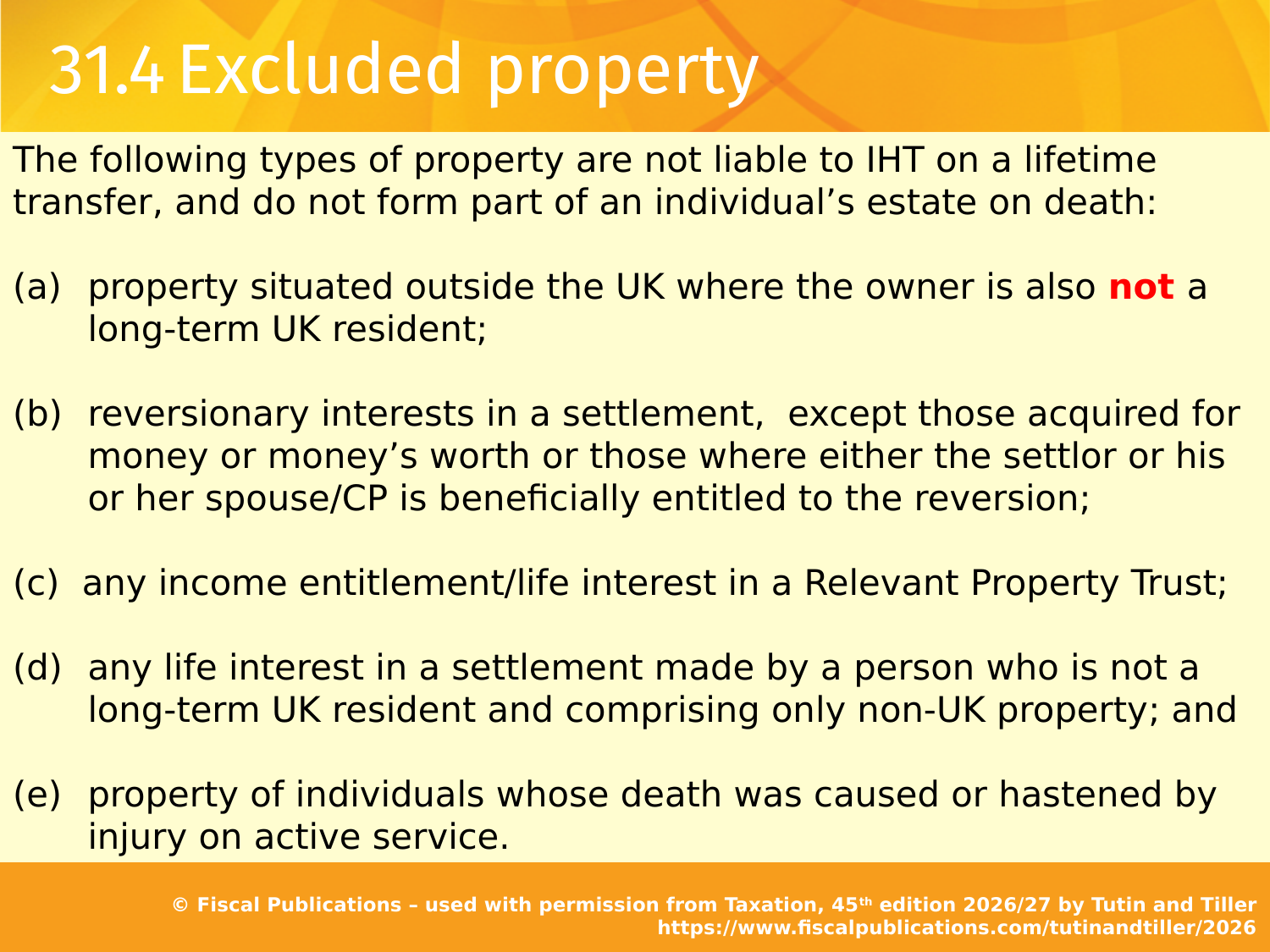

# 31.4	Excluded property
The following types of property are not liable to IHT on a lifetime transfer, and do not form part of an individual’s estate on death:

(a)	property situated outside the UK where the owner is also not a long-term UK resident;

(b)	reversionary interests in a settlement,  except those acquired for money or money’s worth or those where either the settlor or his or her spouse/CP is beneficially entitled to the reversion;

(c)  any income entitlement/life interest in a Relevant Property Trust;

(d)	any life interest in a settlement made by a person who is not a long-term UK resident and comprising only non-UK property; and

(e)	property of individuals whose death was caused or hastened by injury on active service.